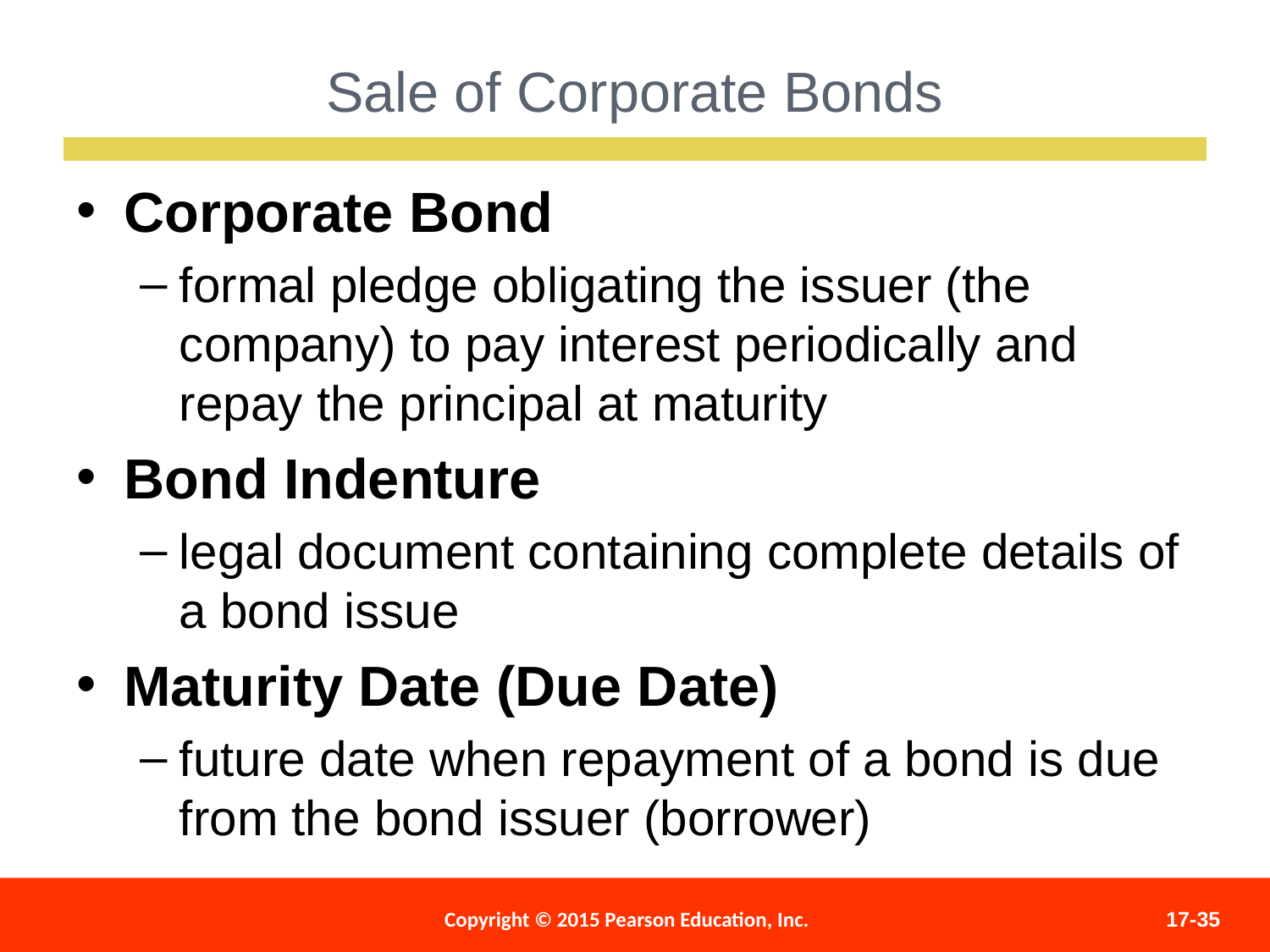

Sale of Corporate Bonds
Corporate Bond
formal pledge obligating the issuer (the company) to pay interest periodically and repay the principal at maturity
Bond Indenture
legal document containing complete details of a bond issue
Maturity Date (Due Date)
future date when repayment of a bond is due from the bond issuer (borrower)